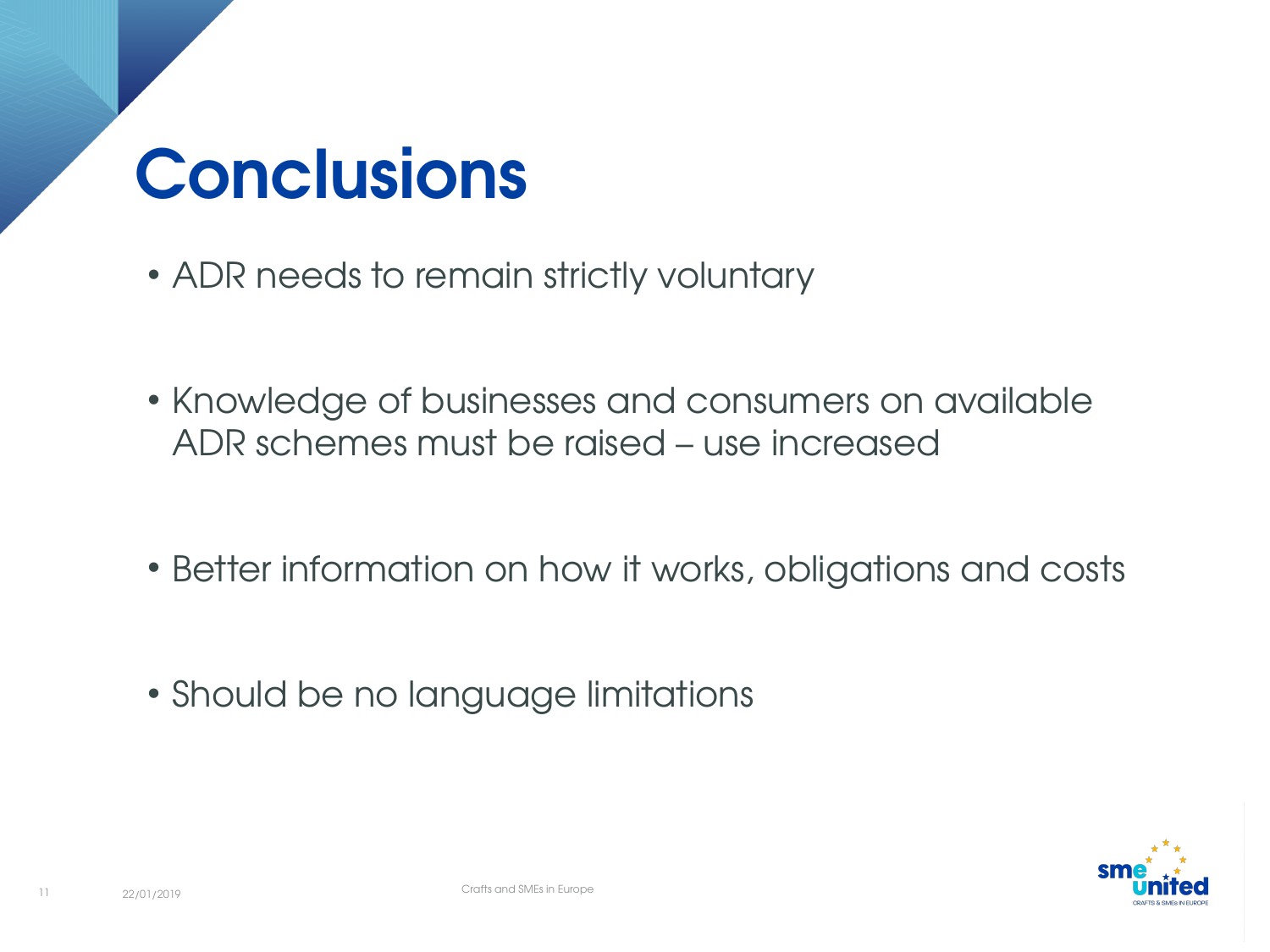

Conclusions
ADR needs to remain strictly voluntary

Knowledge of businesses and consumers on available ADR schemes must be raised – use increased

Better information on how it works, obligations and costs

Should be no language limitations

Crafts and SMEs in Europe
11
22/01/2019